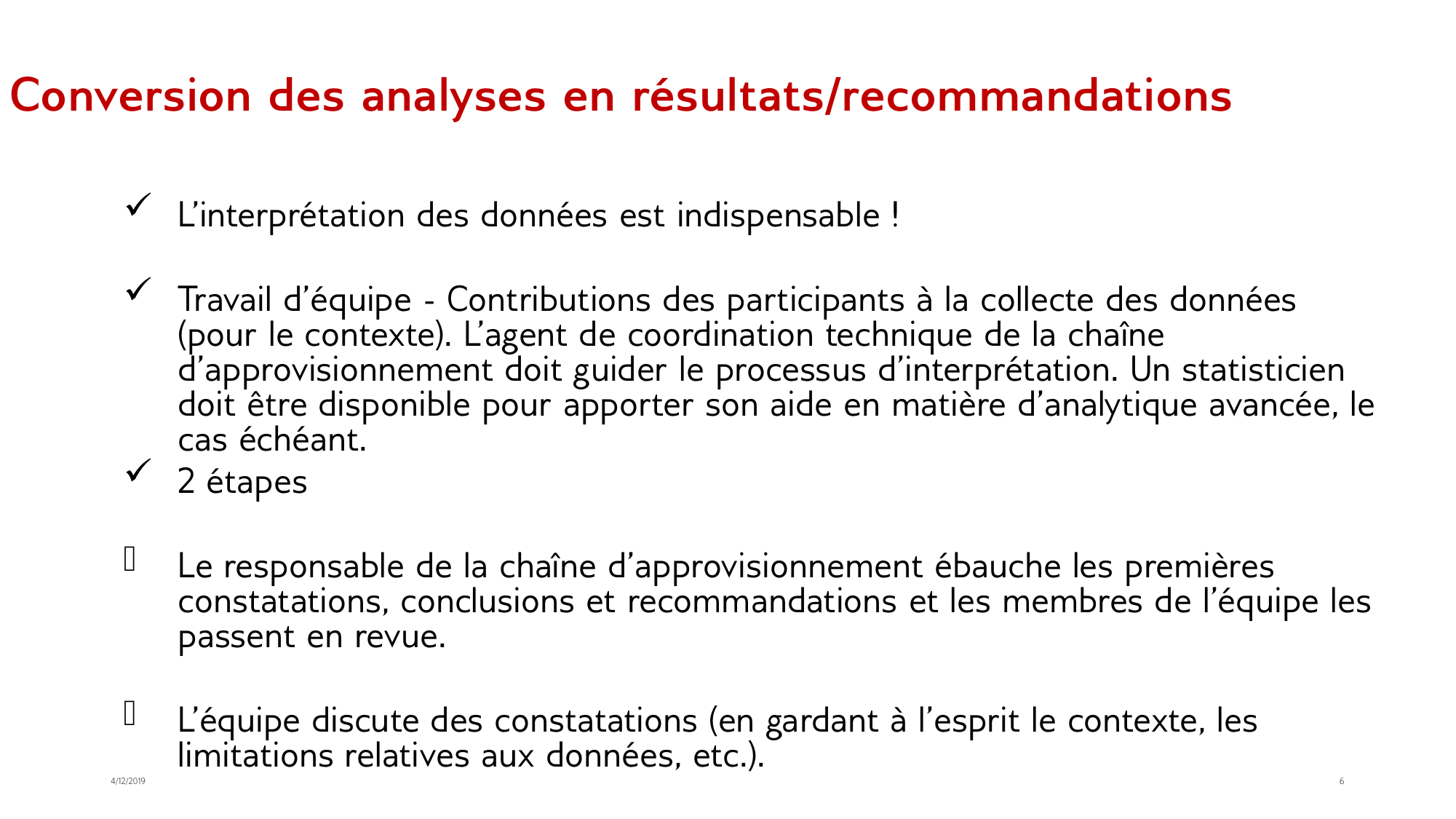

Conversion des analyses en résultats/recommandations
L’interprétation des données est indispensable !

Travail d’équipe - Contributions des participants à la collecte des données (pour le contexte). L’agent de coordination technique de la chaîne d’approvisionnement doit guider le processus d’interprétation. Un statisticien doit être disponible pour apporter son aide en matière d’analytique avancée, le cas échéant.
2 étapes

Le responsable de la chaîne d’approvisionnement ébauche les premières constatations, conclusions et recommandations et les membres de l’équipe les passent en revue.

L’équipe discute des constatations (en gardant à l’esprit le contexte, les limitations relatives aux données, etc.).
4/12/2019
6